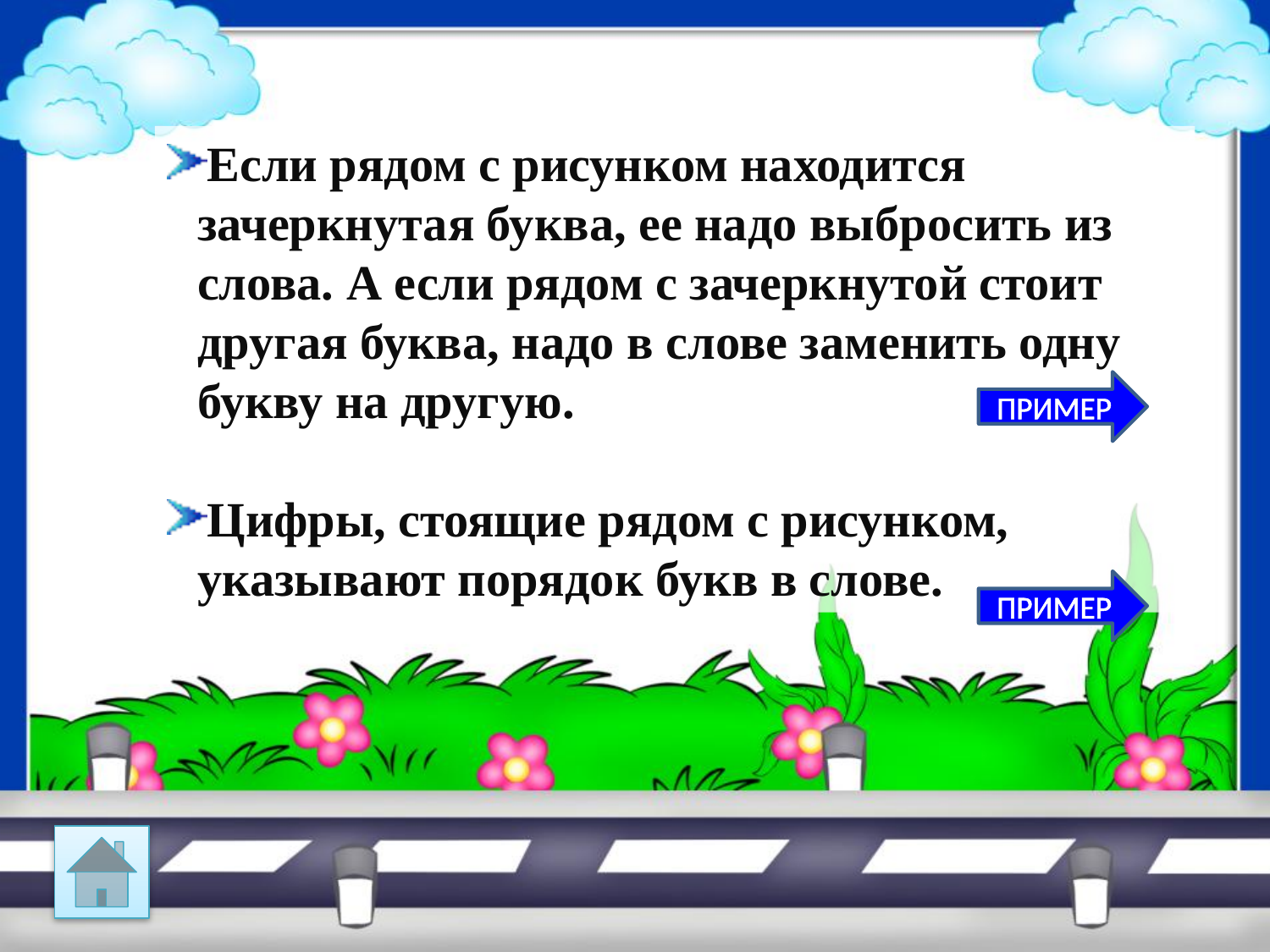

Если рядом с рисунком находится зачеркнутая буква, ее надо выбросить из слова. А если рядом с зачеркнутой стоит другая буква, надо в слове заменить одну букву на другую.

Цифры, стоящие рядом с рисунком, указывают порядок букв в слове.
ПРИМЕР
ПРИМЕР